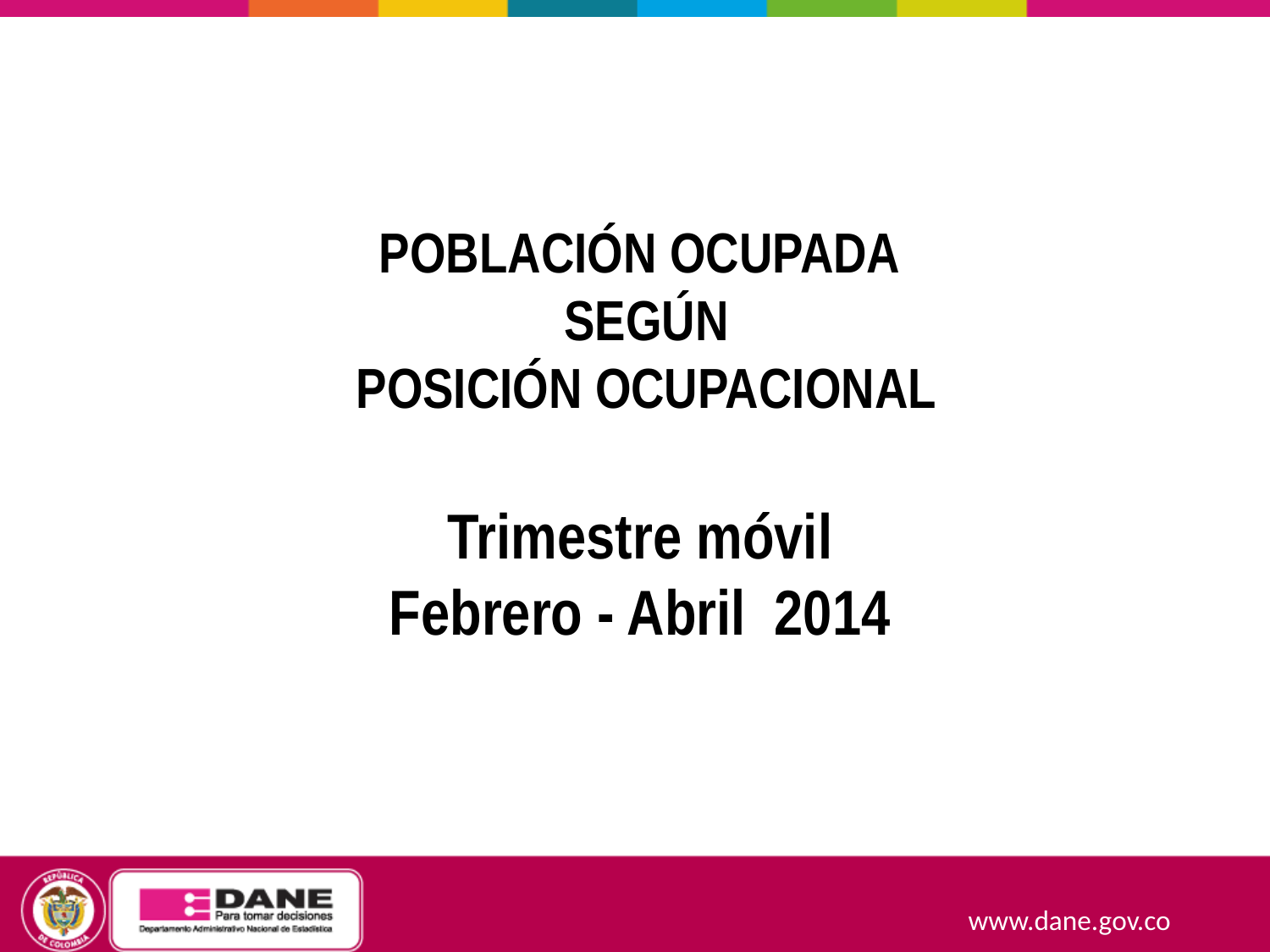

POBLACIÓN OCUPADA
 SEGÚN
 POSICIÓN OCUPACIONAL

Trimestre móvil
Febrero - Abril  2014